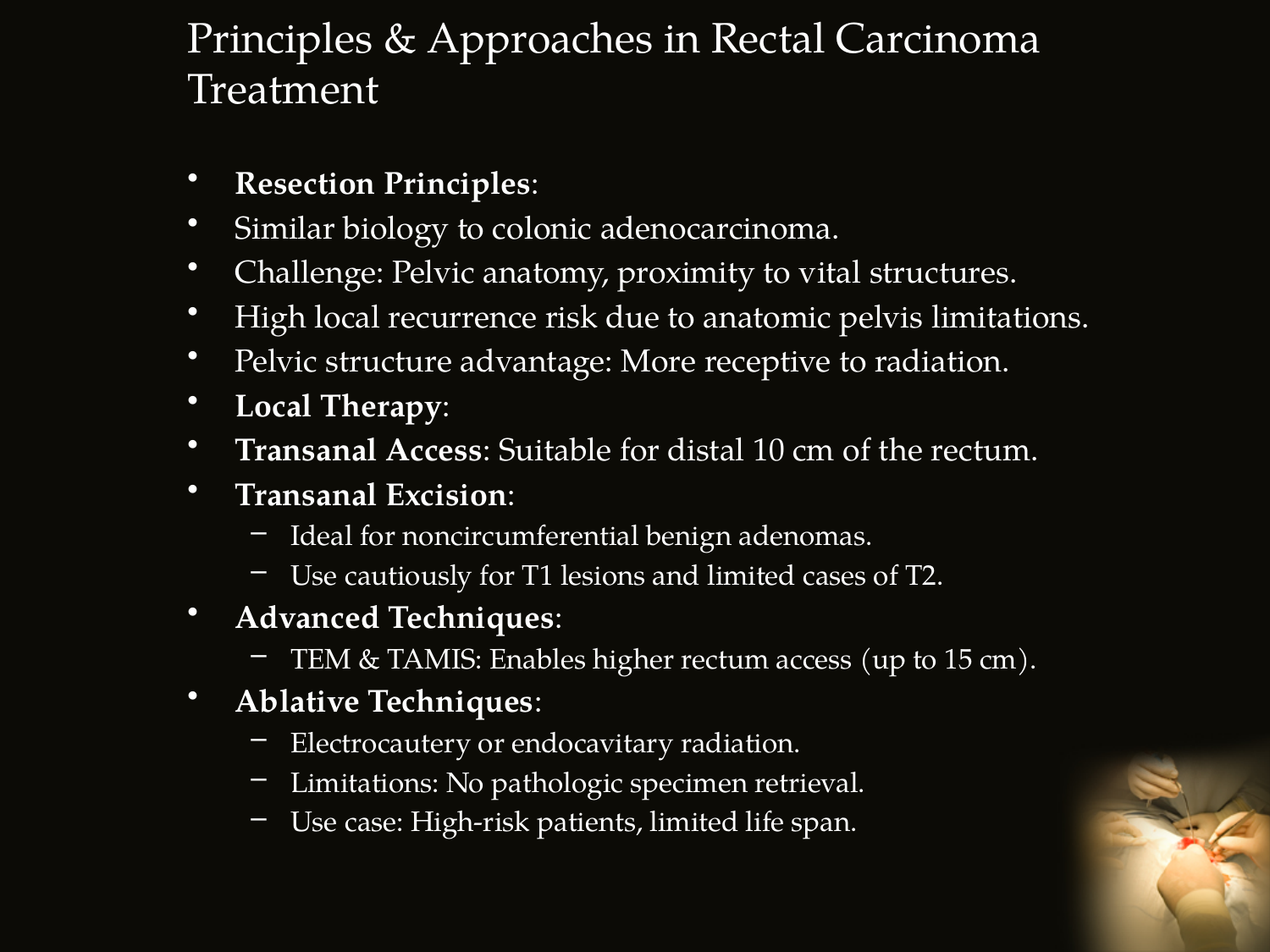

# Principles & Approaches in Rectal Carcinoma Treatment
Resection Principles:
Similar biology to colonic adenocarcinoma.
Challenge: Pelvic anatomy, proximity to vital structures.
High local recurrence risk due to anatomic pelvis limitations.
Pelvic structure advantage: More receptive to radiation.
Local Therapy:
Transanal Access: Suitable for distal 10 cm of the rectum.
Transanal Excision:
Ideal for noncircumferential benign adenomas.
Use cautiously for T1 lesions and limited cases of T2.
Advanced Techniques:
TEM & TAMIS: Enables higher rectum access (up to 15 cm).
Ablative Techniques:
Electrocautery or endocavitary radiation.
Limitations: No pathologic specimen retrieval.
Use case: High-risk patients, limited life span.